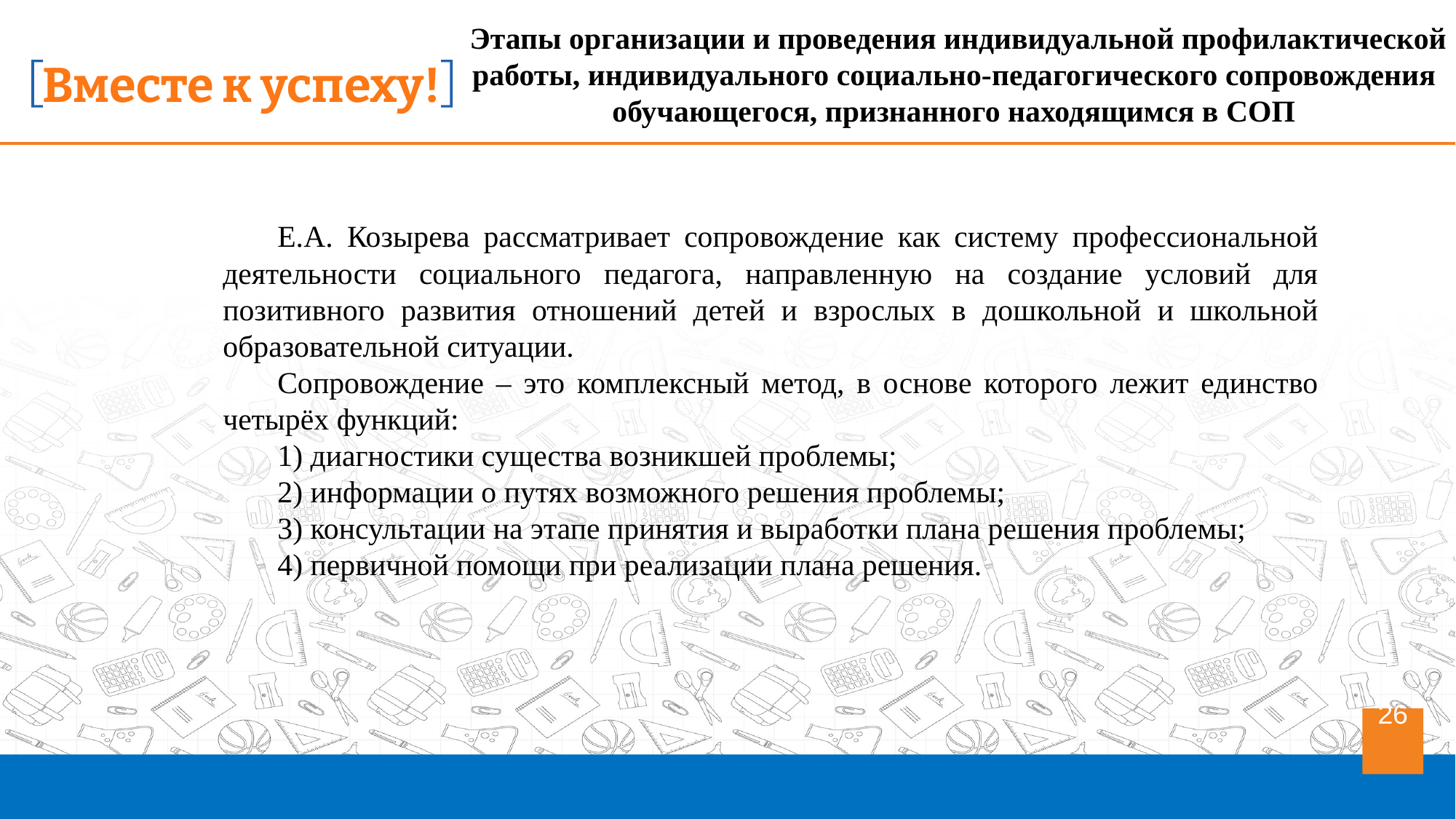

Этапы организации и проведения индивидуальной профилактической работы, индивидуального социально-педагогического сопровождения обучающегося, признанного находящимся в СОП
Е.А. Козырева рассматривает сопровождение как систему профессиональной деятельности социального педагога, направленную на создание условий для позитивного развития отношений детей и взрослых в дошкольной и школьной образовательной ситуации.
Сопровождение – это комплексный метод, в основе которого лежит единство четырёх функций:
1) диагностики существа возникшей проблемы;
2) информации о путях возможного решения проблемы;
3) консультации на этапе принятия и выработки плана решения проблемы;
4) первичной помощи при реализации плана решения.